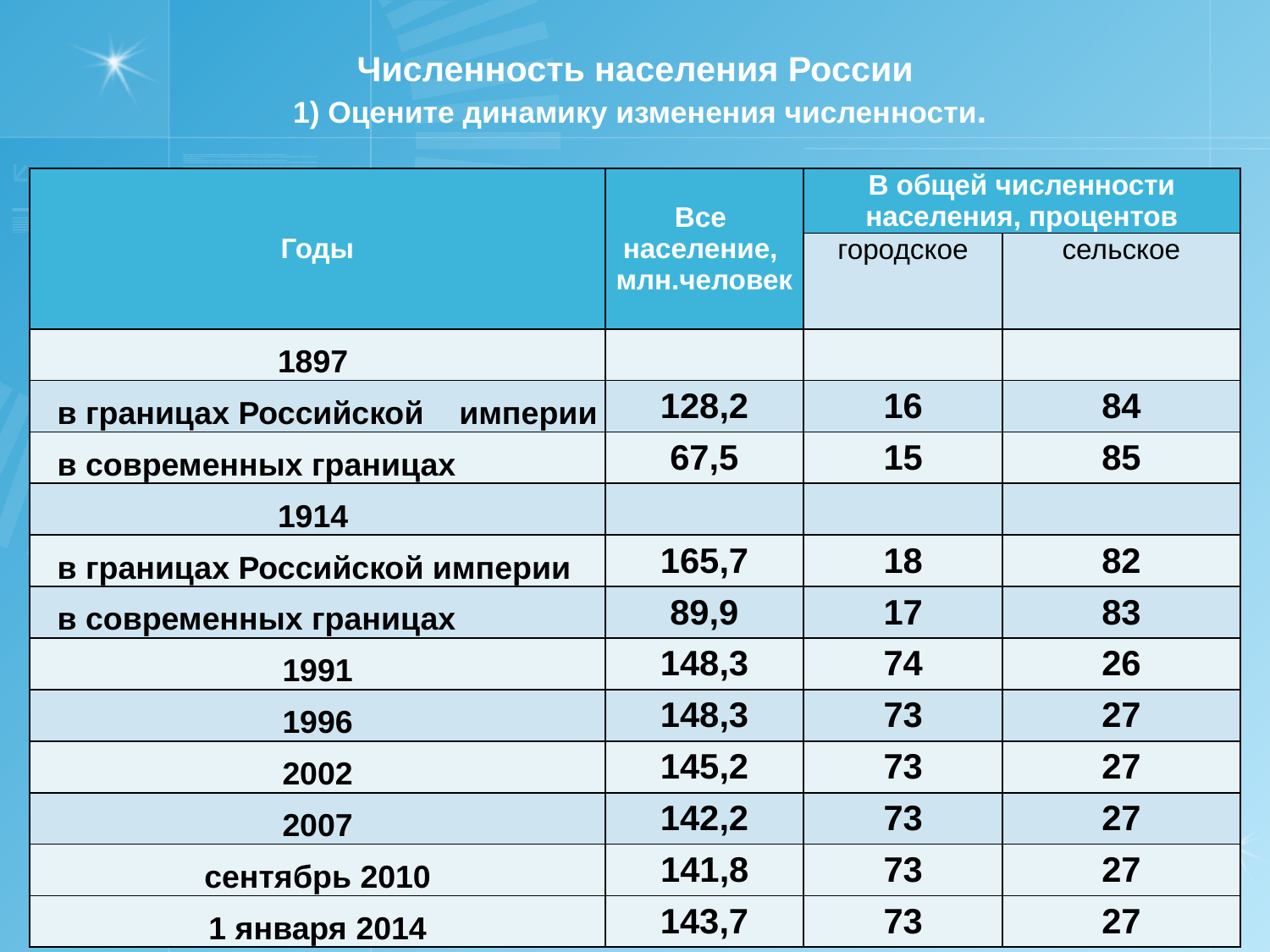

# Численность населения России 1) Оцените динамику изменения численности.
| Годы | Все население, млн.человек | В общей численности населения, процентов |  |
| --- | --- | --- | --- |
|  |  | городское | сельское |
| 1897 |  |  |  |
| в границах Российской    империи | 128,2 | 16 | 84 |
| в современных границах | 67,5 | 15 | 85 |
| 1914 |  |  |  |
| в границах Российской империи | 165,7 | 18 | 82 |
| в современных границах | 89,9 | 17 | 83 |
| 1991 | 148,3 | 74 | 26 |
| 1996 | 148,3 | 73 | 27 |
| 2002 | 145,2 | 73 | 27 |
| 2007 | 142,2 | 73 | 27 |
| сентябрь 2010 | 141,8 | 73 | 27 |
| 1 января 2014 | 143,7 | 73 | 27 |